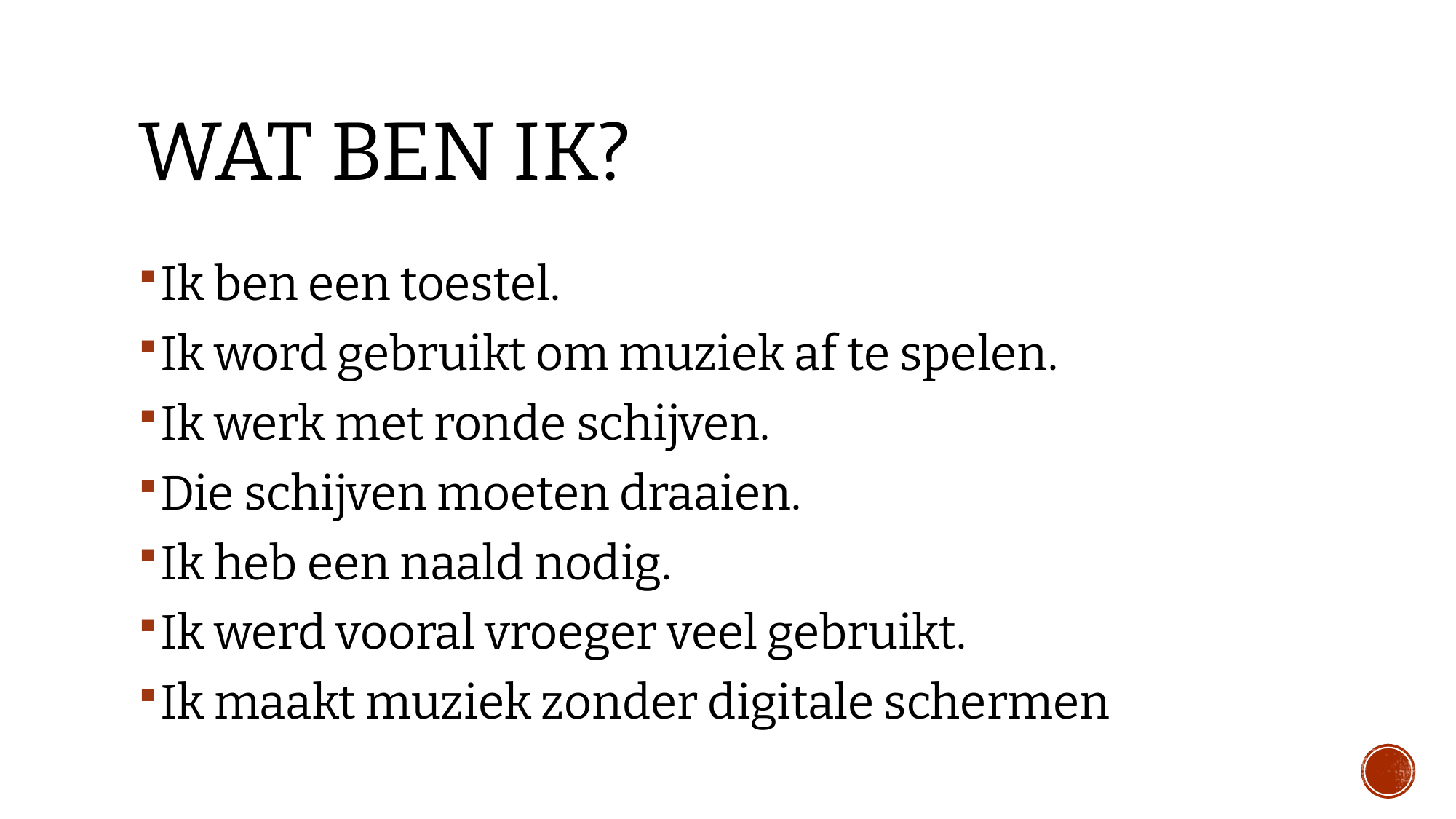

# Wat ben ik?
Ik ben een toestel.
Ik word gebruikt om muziek af te spelen.
Ik werk met ronde schijven.
Die schijven moeten draaien.
Ik heb een naald nodig.
Ik werd vooral vroeger veel gebruikt.
Ik maakt muziek zonder digitale schermen